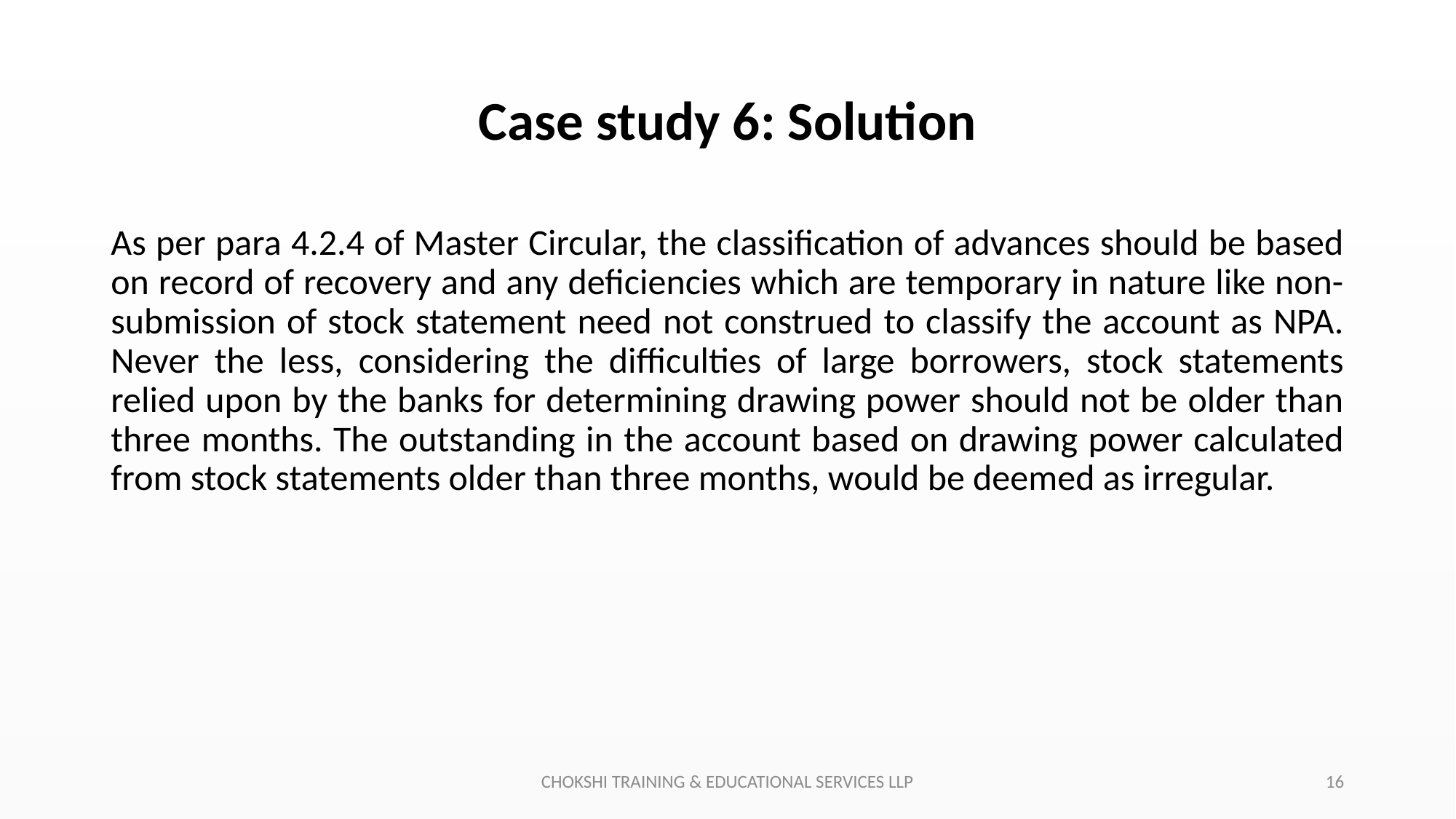

# Case study 6: Solution
As per para 4.2.4 of Master Circular, the classification of advances should be based on record of recovery and any deficiencies which are temporary in nature like non-submission of stock statement need not construed to classify the account as NPA. Never the less, considering the difficulties of large borrowers, stock statements relied upon by the banks for determining drawing power should not be older than three months. The outstanding in the account based on drawing power calculated from stock statements older than three months, would be deemed as irregular.

CHOKSHI TRAINING & EDUCATIONAL SERVICES LLP
16